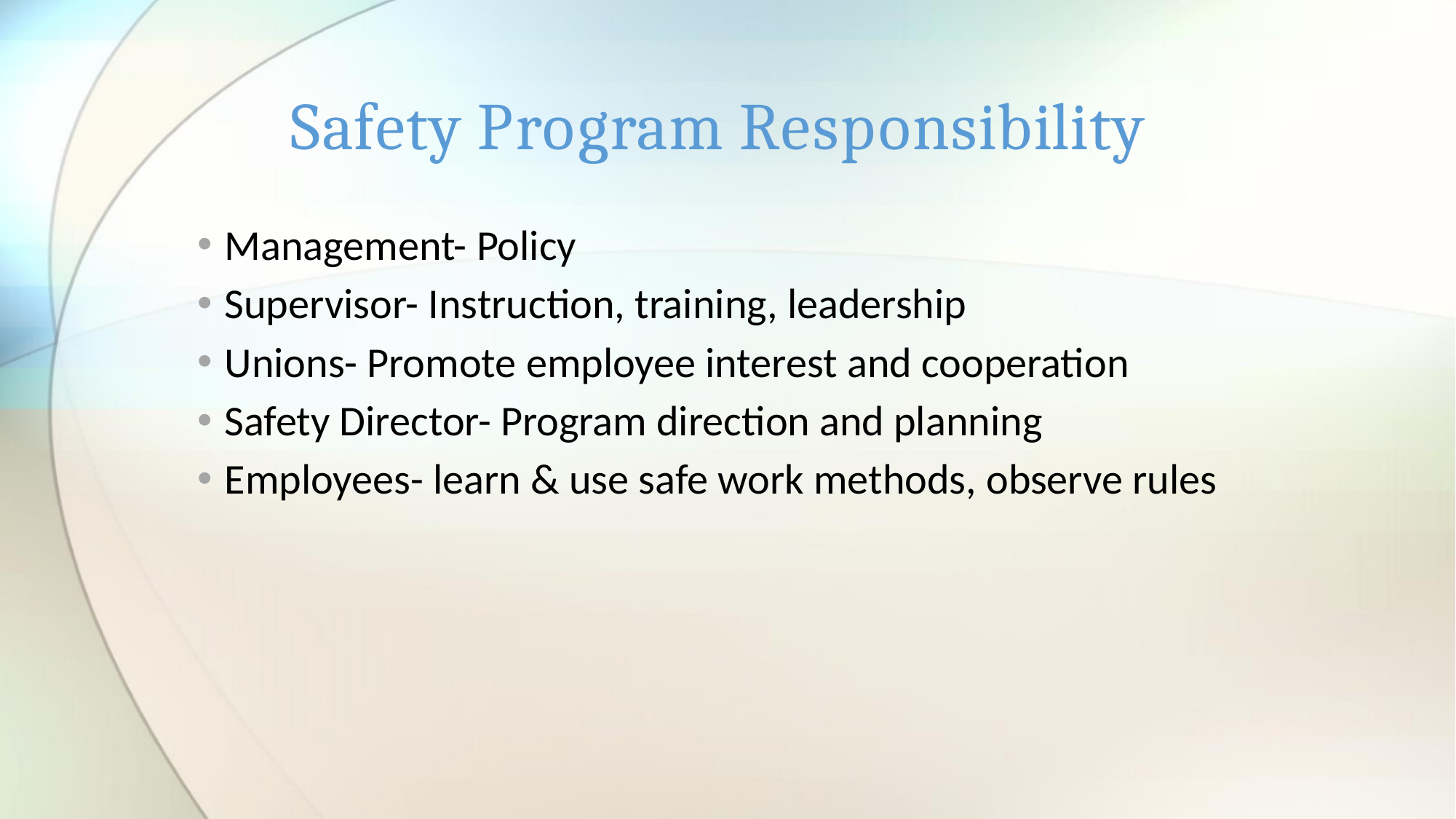

# Safety Program Responsibility
Management- Policy
Supervisor- Instruction, training, leadership
Unions- Promote employee interest and cooperation
Safety Director- Program direction and planning
Employees- learn & use safe work methods, observe rules